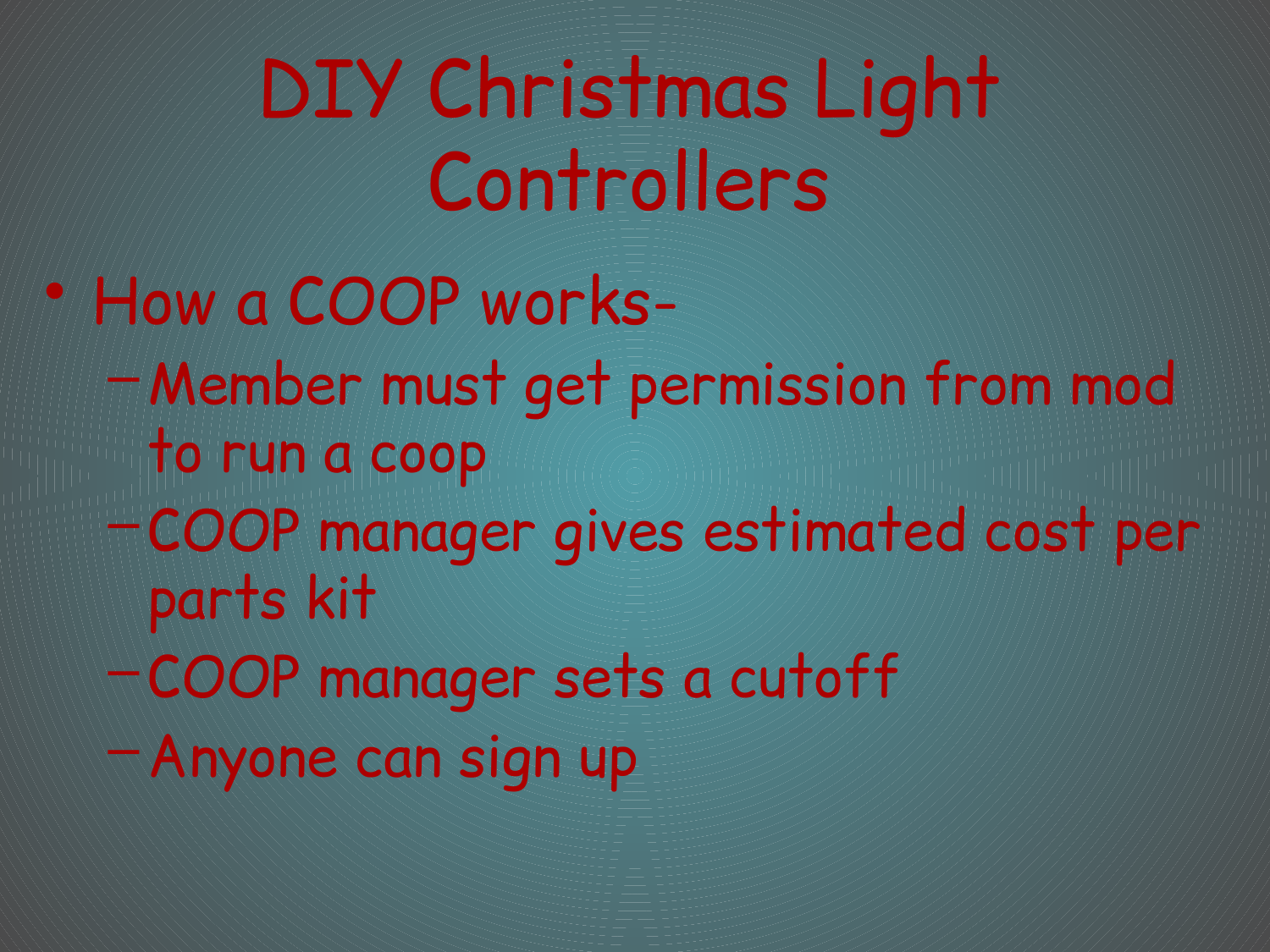

# DIY Christmas Light Controllers
How a COOP works-
Member must get permission from mod to run a coop
COOP manager gives estimated cost per parts kit
COOP manager sets a cutoff
Anyone can sign up

12